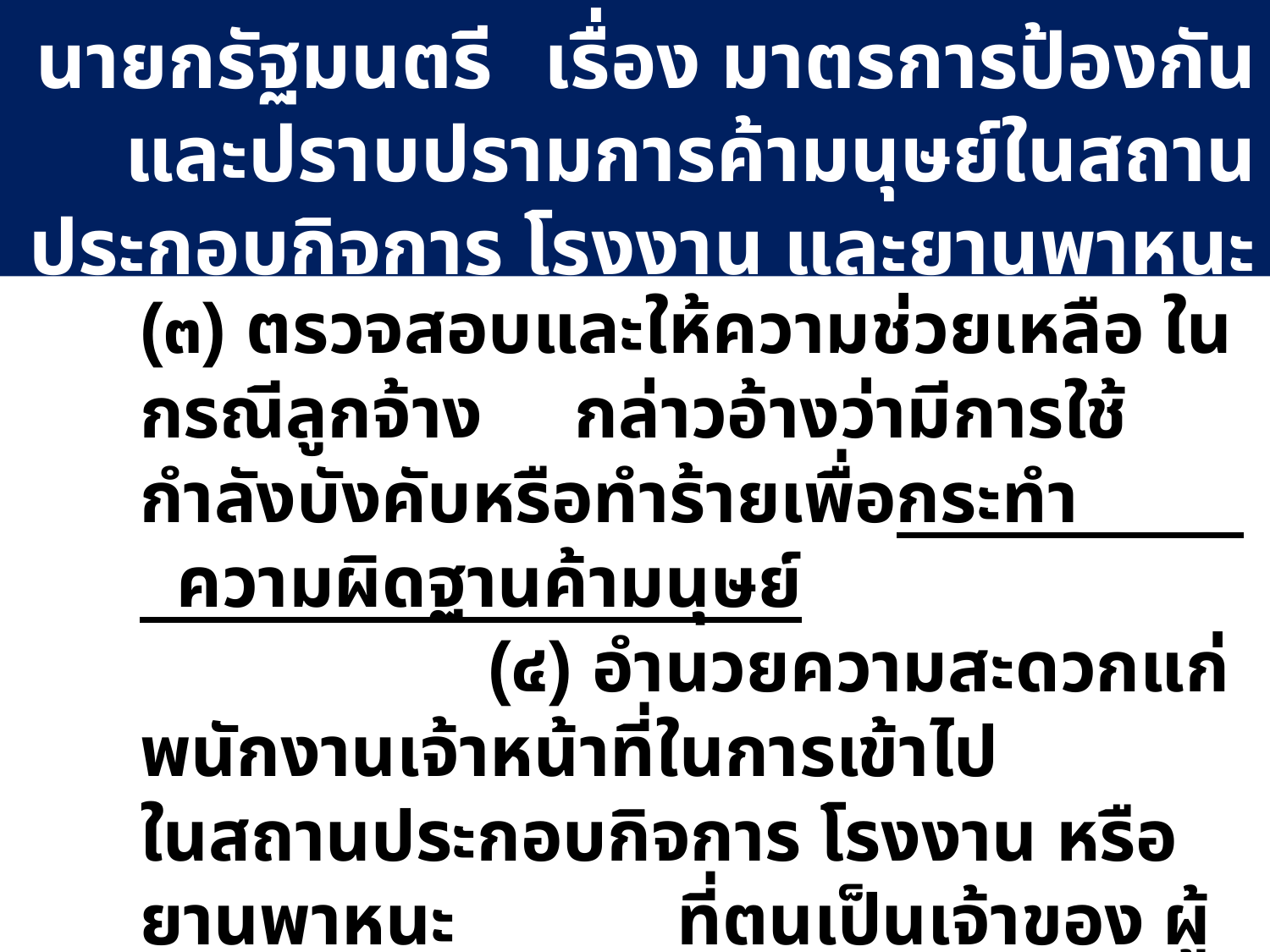

# ประกาศสำนักนายกรัฐมนตรี 	เรื่อง มาตรการป้องกันและปราบปรามการค้ามนุษย์ในสถานประกอบกิจการ โรงงาน และยานพาหนะ
	(๓) ตรวจสอบและให้ความช่วยเหลือ ในกรณีลูกจ้าง     กล่าวอ้างว่ามีการใช้กำลังบังคับหรือทำร้ายเพื่อกระทำ            ความผิดฐานค้ามนุษย์ 				            (๔) อำนวยความสะดวกแก่พนักงานเจ้าหน้าที่ในการเข้าไป            ในสถานประกอบกิจการ โรงงาน หรือยานพาหนะ            ที่ตนเป็นเจ้าของ ผู้ครอบครอง หรือผู้ดำเนินกิจการตาม           กฎหมายว่าด้วยการปป.ค้ามนุษย์ เมื่อมีเหตุอันควรเชื่อ            ได้ว่ามีการค้ามนุษย์ หรือเพื่อพบและช่วยผู้เสียหาย